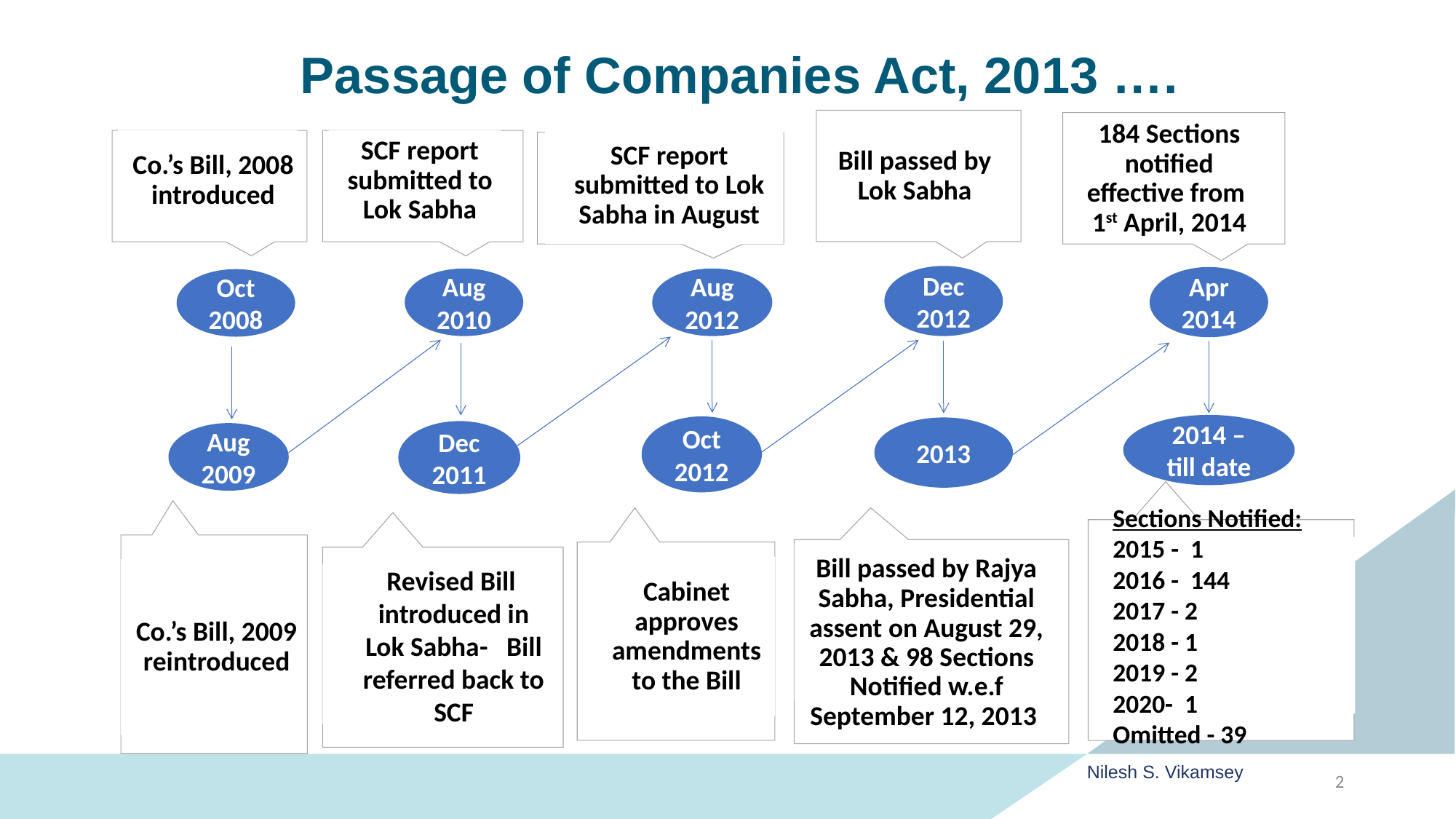

# Passage of Companies Act, 2013 ….

Bill passed by Lok Sabha

184 Sections notified effective from  1st April, 2014
SCF report submitted to Lok Sabha in August

Co.’s Bill, 2008 introduced

SCF report submitted to Lok Sabha
Dec 2012
Apr 2014
Aug 2010
Aug 2012
Oct 2008
2014 – till date
Oct 2012
2013
Dec
2011
Aug 2009

Sections Notified:
2015 -  1
2016 -  144
2017 - 2
2018 - 1
2019 - 2
2020-  1
Omitted - 39

Co.’s Bill, 2009 reintroduced

Bill passed by Rajya Sabha, Presidential assent on August 29, 2013 & 98 Sections Notified w.e.f September 12, 2013

Cabinet approves amendments to the Bill

   Revised Bill introduced in Lok Sabha-   Bill referred back to SCF

Nilesh S. Vikamsey
2